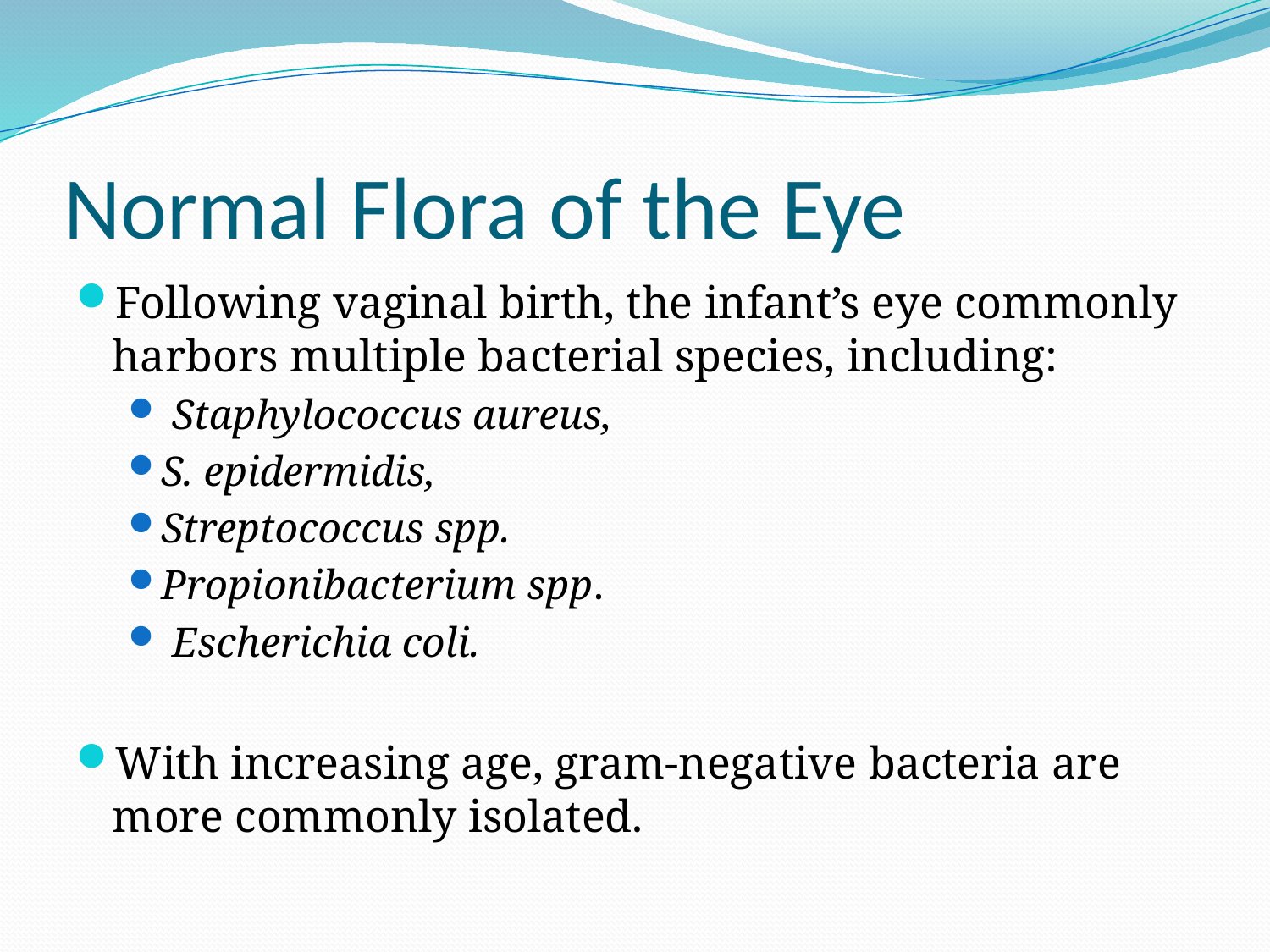

# Normal Flora of the Eye
Following vaginal birth, the infant’s eye commonly harbors multiple bacterial species, including:
 Staphylococcus aureus,
S. epidermidis,
Streptococcus spp.
Propionibacterium spp.
 Escherichia coli.

With increasing age, gram-negative bacteria are more commonly isolated.